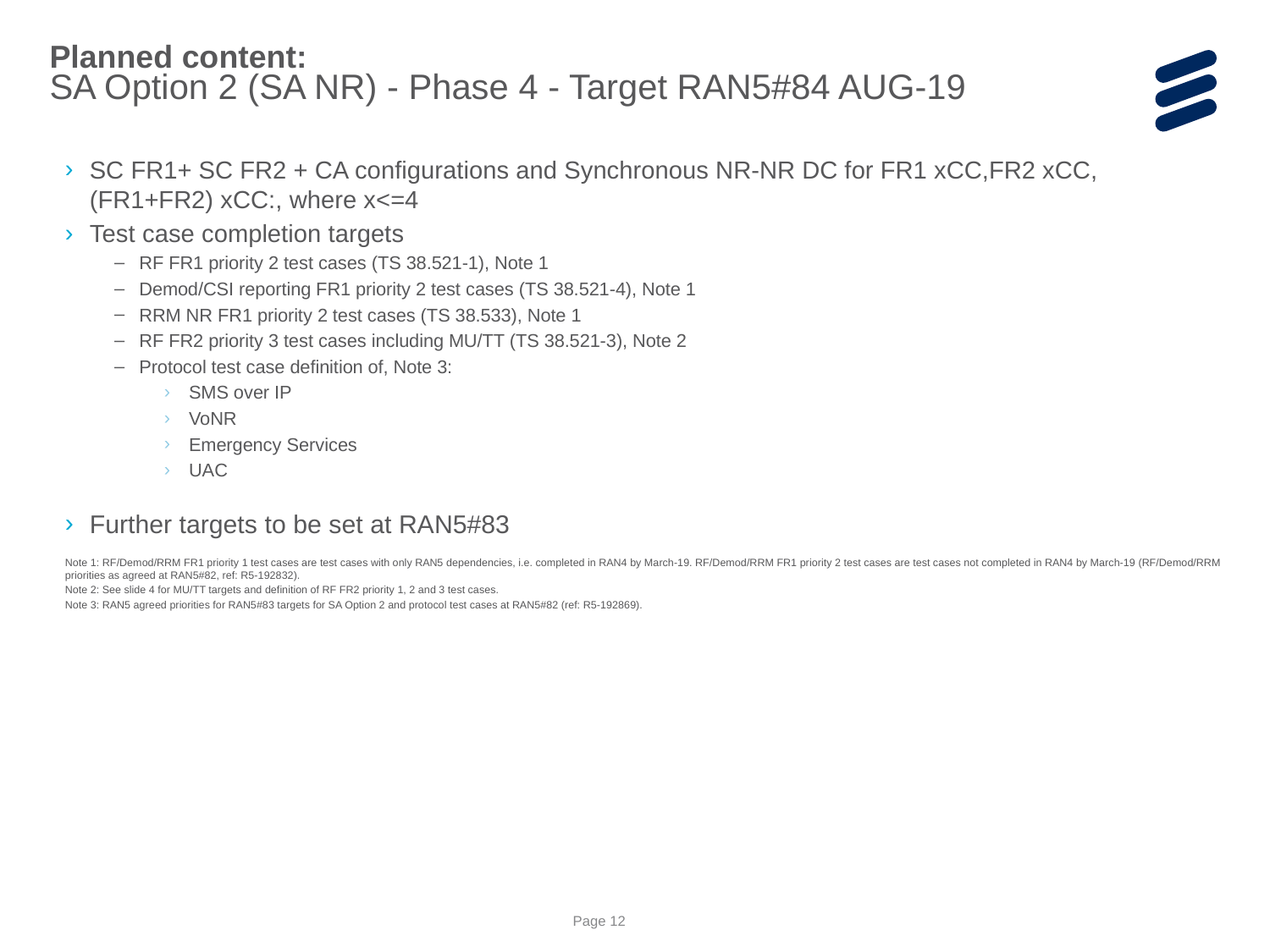

Planned content:
SA Option 2 (SA NR) - Phase 4 - Target RAN5#84 AUG-19
SC FR1+ SC FR2 + CA configurations and Synchronous NR-NR DC for FR1 xCC,FR2 xCC, (FR1+FR2) xCC:, where x<=4
Test case completion targets
RF FR1 priority 2 test cases (TS 38.521-1), Note 1
Demod/CSI reporting FR1 priority 2 test cases (TS 38.521-4), Note 1
RRM NR FR1 priority 2 test cases (TS 38.533), Note 1
RF FR2 priority 3 test cases including MU/TT (TS 38.521-3), Note 2
Protocol test case definition of, Note 3:
SMS over IP
VoNR
Emergency Services
UAC
Further targets to be set at RAN5#83
Note 1: RF/Demod/RRM FR1 priority 1 test cases are test cases with only RAN5 dependencies, i.e. completed in RAN4 by March-19. RF/Demod/RRM FR1 priority 2 test cases are test cases not completed in RAN4 by March-19 (RF/Demod/RRM priorities as agreed at RAN5#82, ref: R5-192832).
Note 2: See slide 4 for MU/TT targets and definition of RF FR2 priority 1, 2 and 3 test cases.
Note 3: RAN5 agreed priorities for RAN5#83 targets for SA Option 2 and protocol test cases at RAN5#82 (ref: R5-192869).